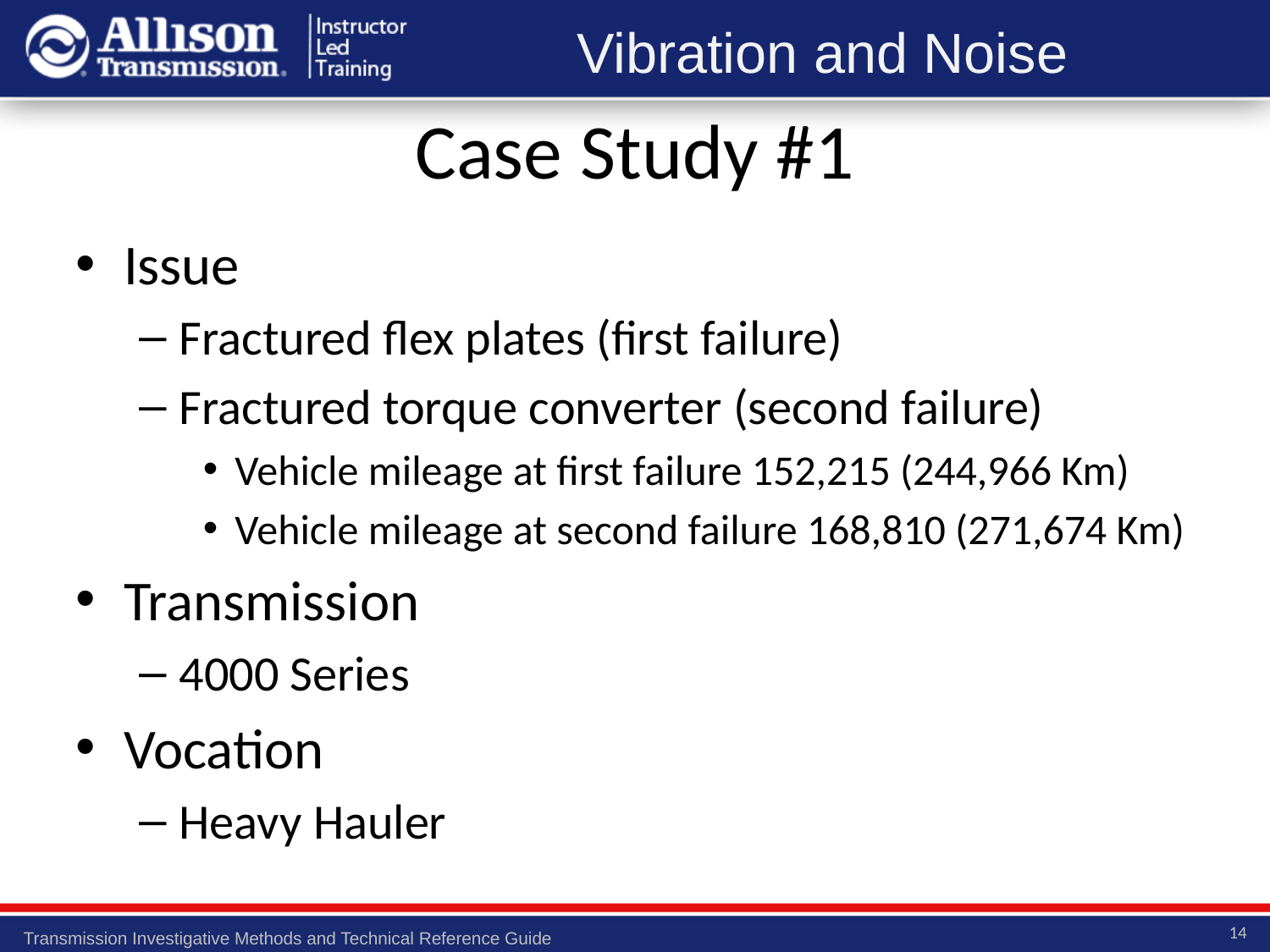

Case Study #1
Issue
Fractured flex plates (first failure)
Fractured torque converter (second failure)
Vehicle mileage at first failure 152,215 (244,966 Km)
Vehicle mileage at second failure 168,810 (271,674 Km)
Transmission
4000 Series
Vocation
Heavy Hauler
14